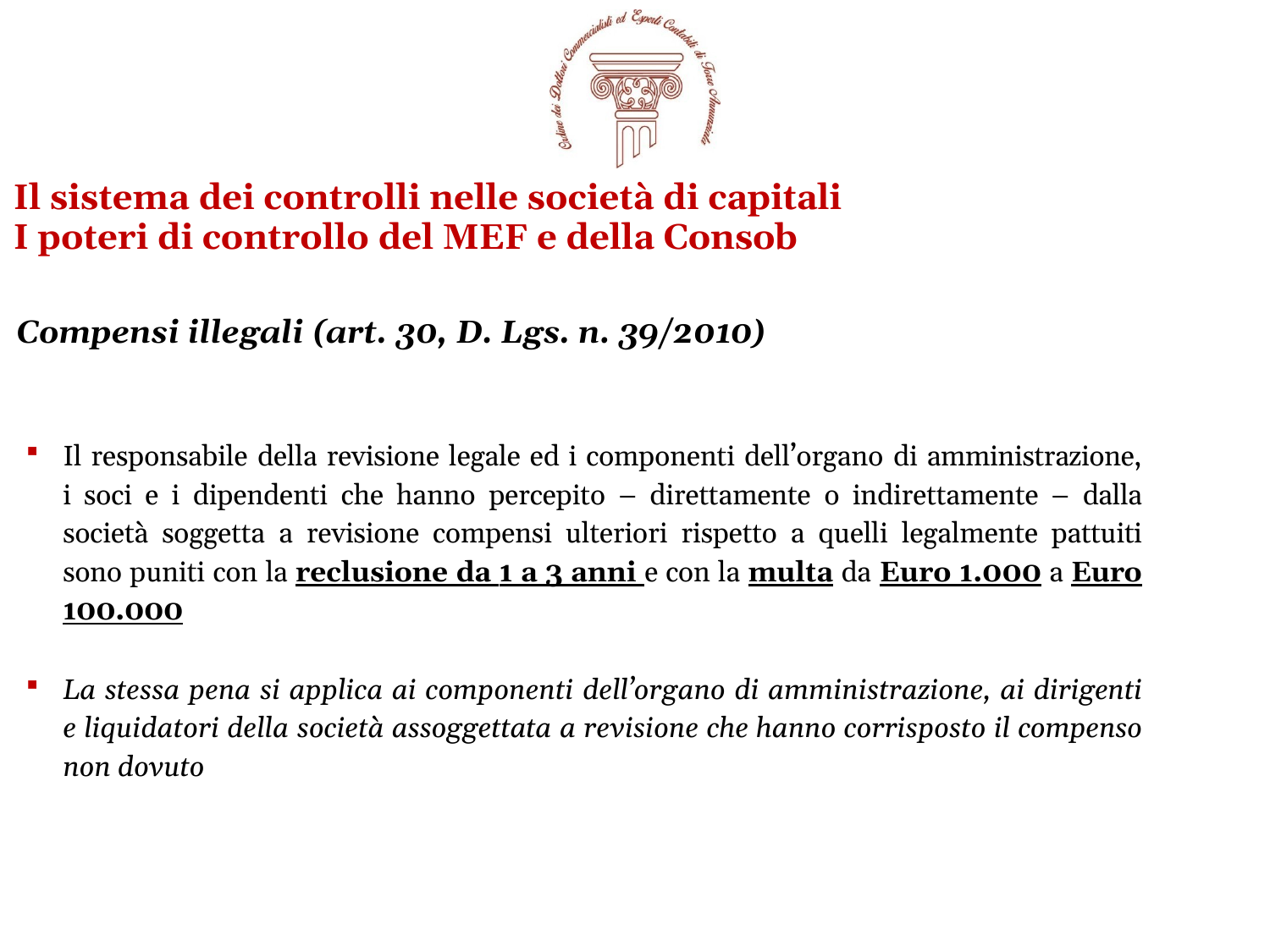

# Il sistema dei controlli nelle società di capitali
I poteri di controllo del MEF e della Consob
Compensi illegali (art. 30, D. Lgs. n. 39/2010)

Il responsabile della revisione legale ed i componenti dell’organo di amministrazione, i soci e i dipendenti che hanno percepito – direttamente o indirettamente – dalla società soggetta a revisione compensi ulteriori rispetto a quelli legalmente pattuiti sono puniti con la reclusione da 1 a 3 anni e con la multa da Euro 1.000 a Euro 100.000

La stessa pena si applica ai componenti dell’organo di amministrazione, ai dirigenti e liquidatori della società assoggettata a revisione che hanno corrisposto il compenso non dovuto